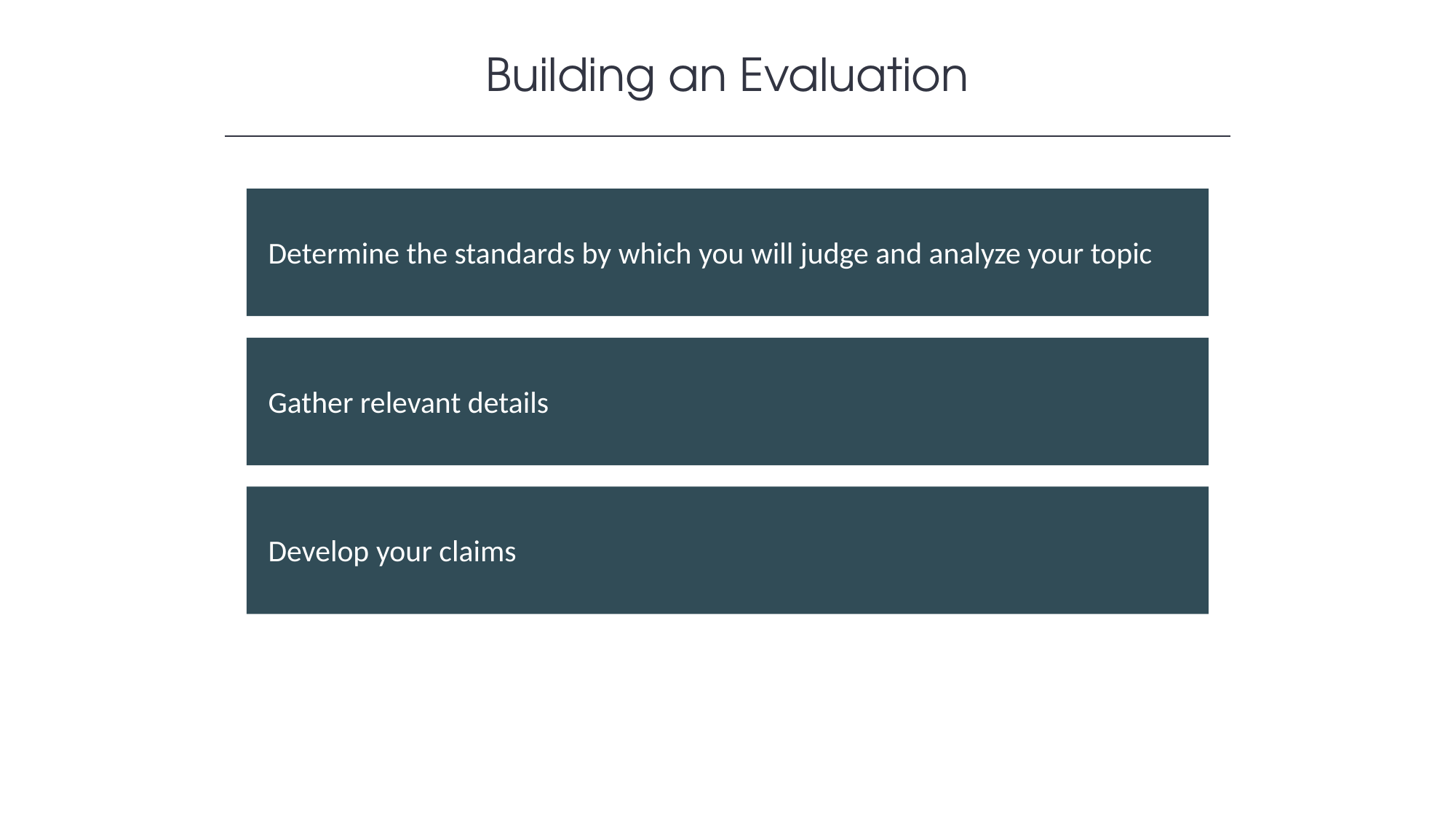

Building an Evaluation
HAWKES LEARNING

Determine the standards by which you will judge and analyze your topic

Gather relevant details

Develop your claims